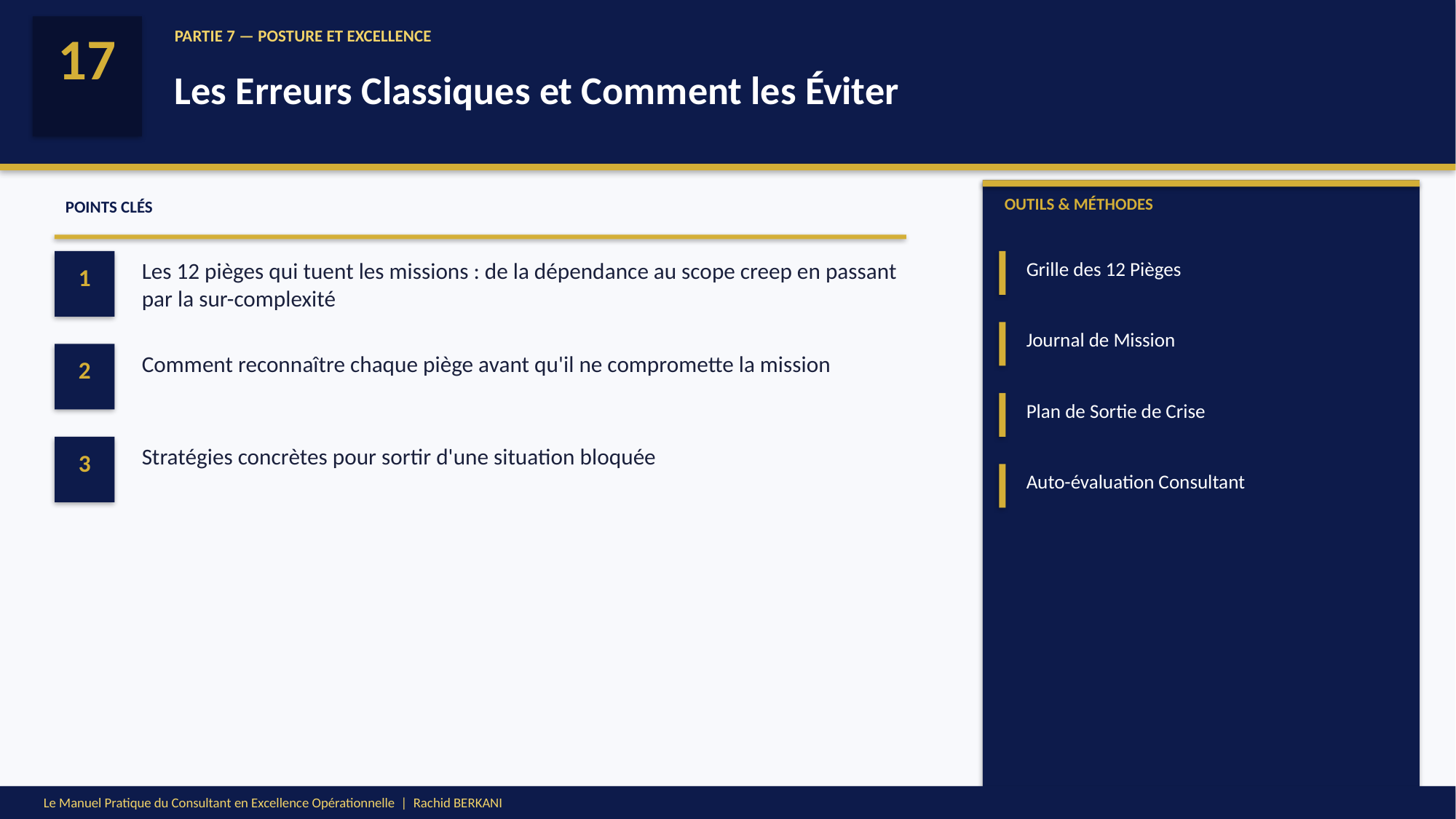

17
PARTIE 7 — POSTURE ET EXCELLENCE
Les Erreurs Classiques et Comment les Éviter

OUTILS & MÉTHODES
POINTS CLÉS

Les 12 pièges qui tuent les missions : de la dépendance au scope creep en passant par la sur-complexité

Grille des 12 Pièges
1

Journal de Mission

Comment reconnaître chaque piège avant qu'il ne compromette la mission
2

Plan de Sortie de Crise

Stratégies concrètes pour sortir d'une situation bloquée
3

Auto-évaluation Consultant

Le Manuel Pratique du Consultant en Excellence Opérationnelle  |  Rachid BERKANI